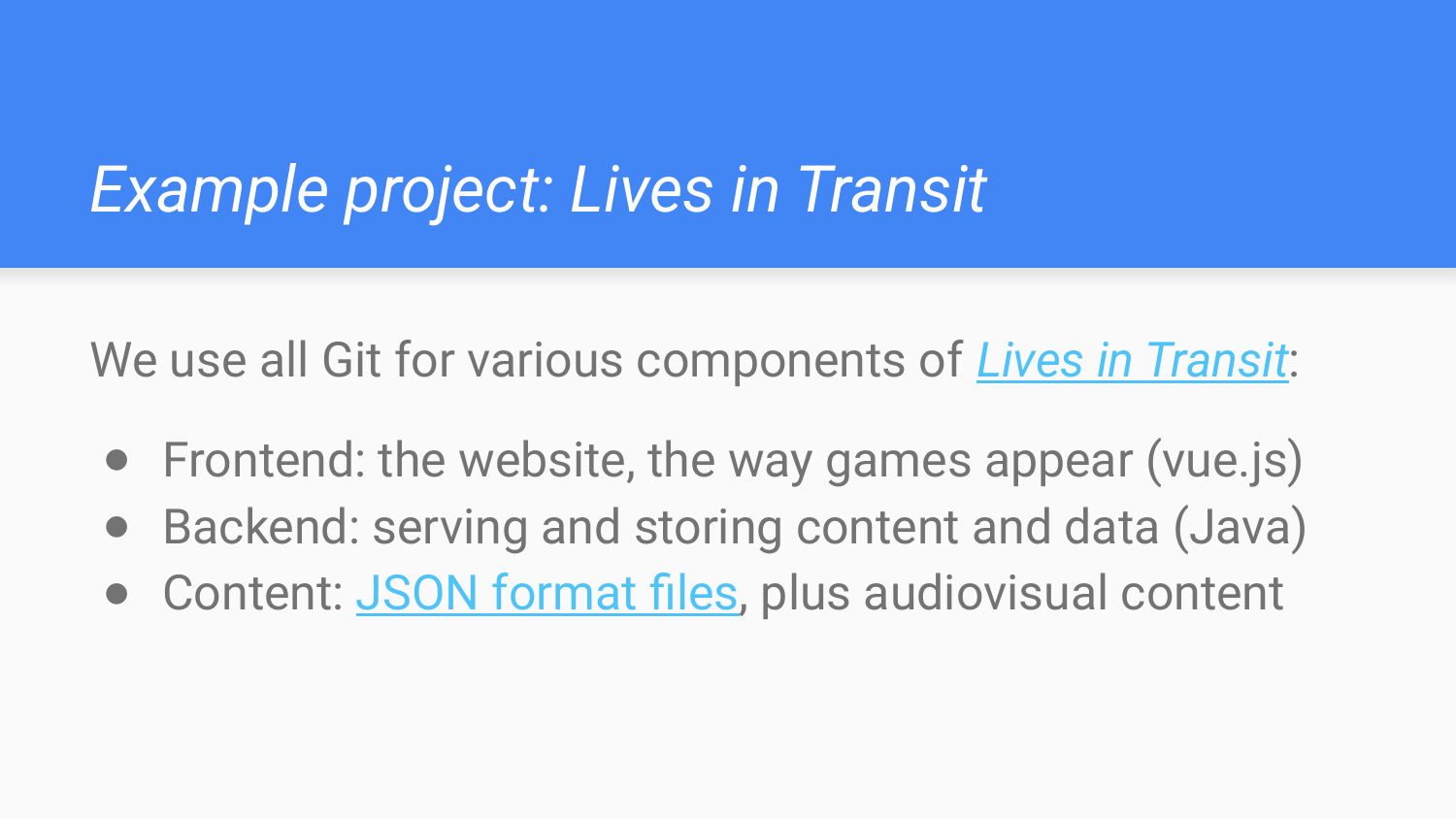

# Example project: Lives in Transit
We use all Git for various components of Lives in Transit:
Frontend: the website, the way games appear (vue.js)
Backend: serving and storing content and data (Java)
Content: JSON format files, plus audiovisual content